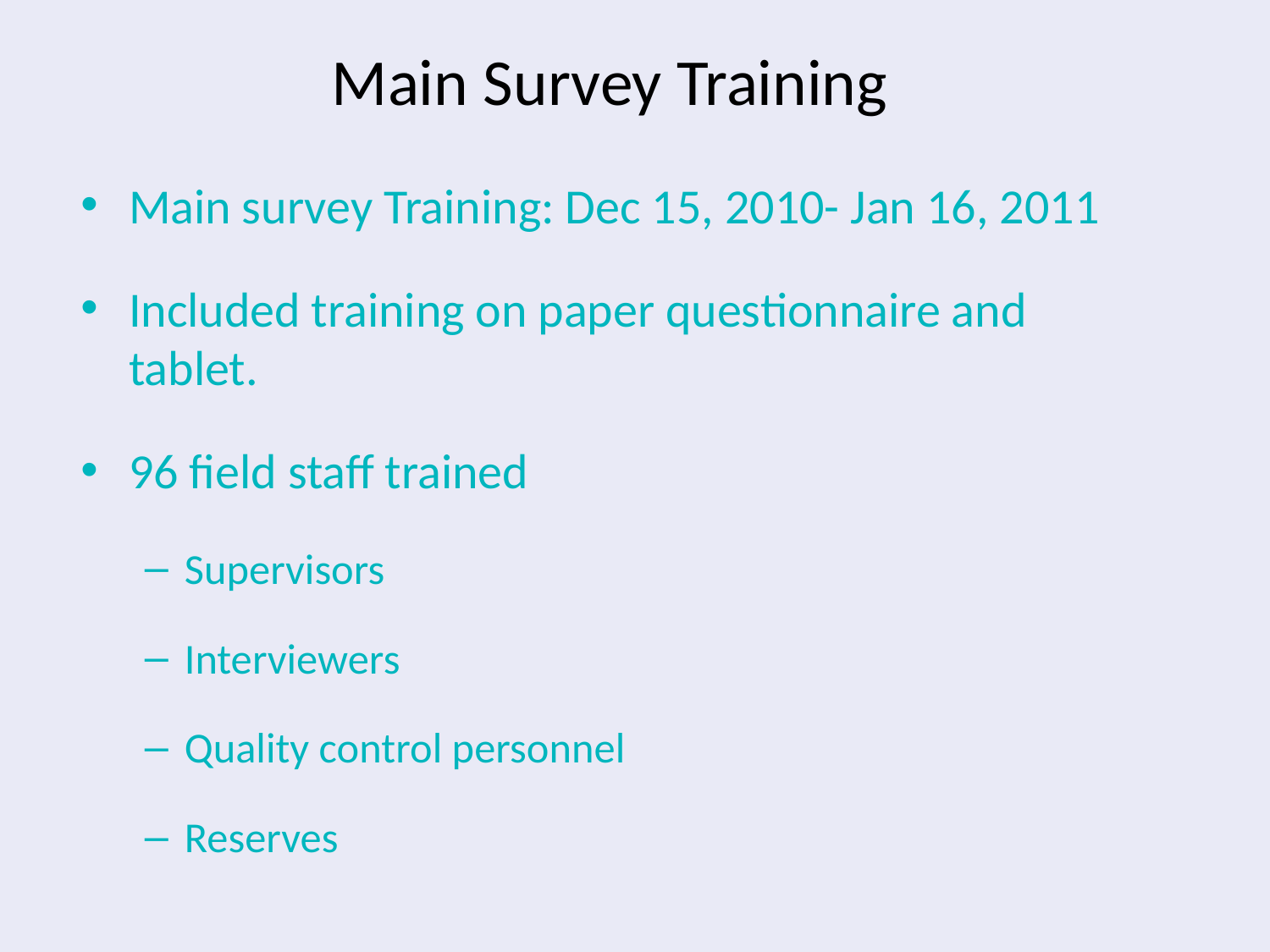

Main Survey Training
Main survey Training: Dec 15, 2010- Jan 16, 2011
Included training on paper questionnaire and tablet.
96 field staff trained
Supervisors
Interviewers
Quality control personnel
Reserves